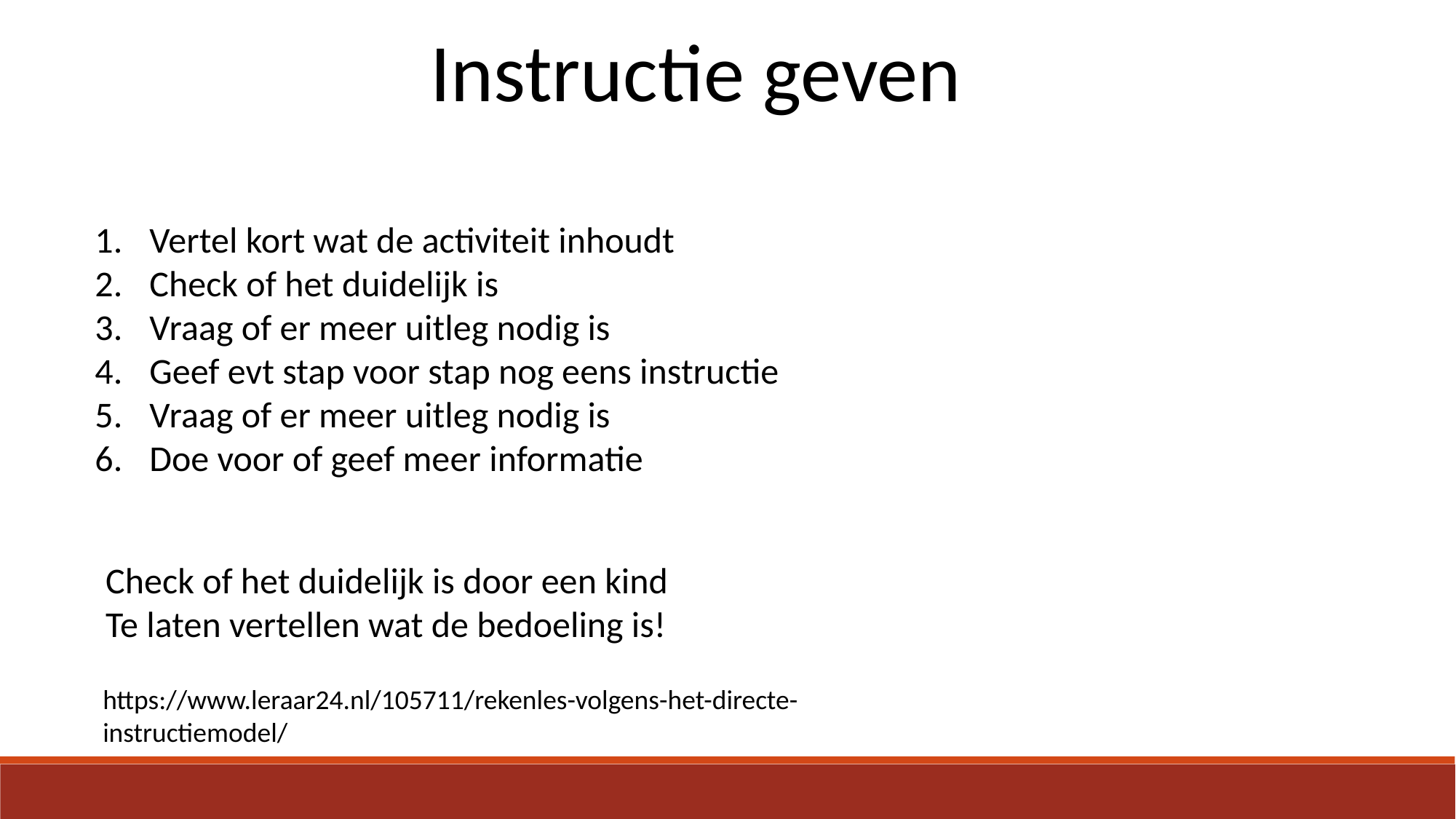

Instructie geven
Vertel kort wat de activiteit inhoudt
Check of het duidelijk is
Vraag of er meer uitleg nodig is
Geef evt stap voor stap nog eens instructie
Vraag of er meer uitleg nodig is
Doe voor of geef meer informatie
Check of het duidelijk is door een kind
Te laten vertellen wat de bedoeling is!
https://www.leraar24.nl/105711/rekenles-volgens-het-directe-instructiemodel/